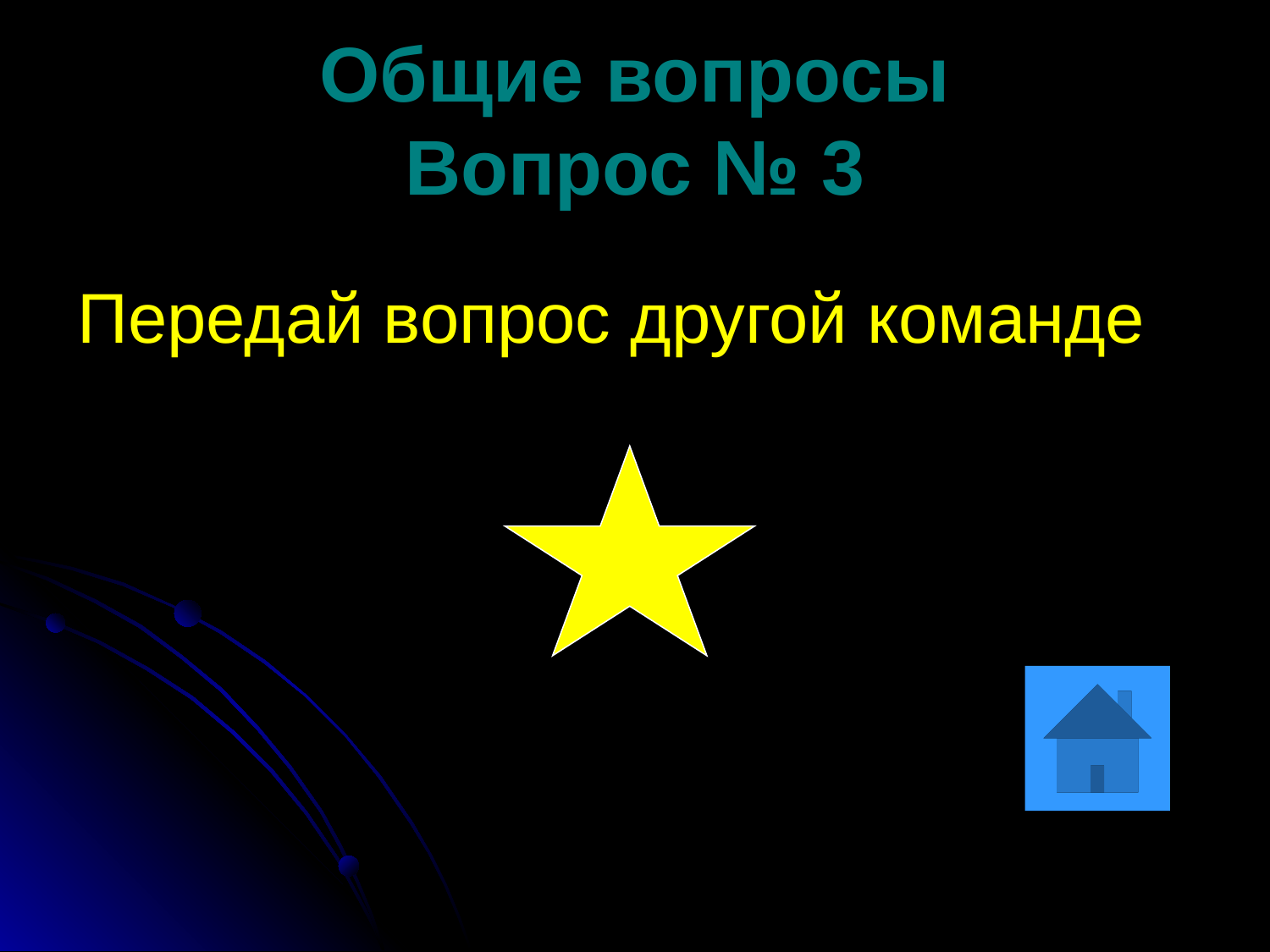

# Общие вопросы Вопрос № 3
Передай вопрос другой команде